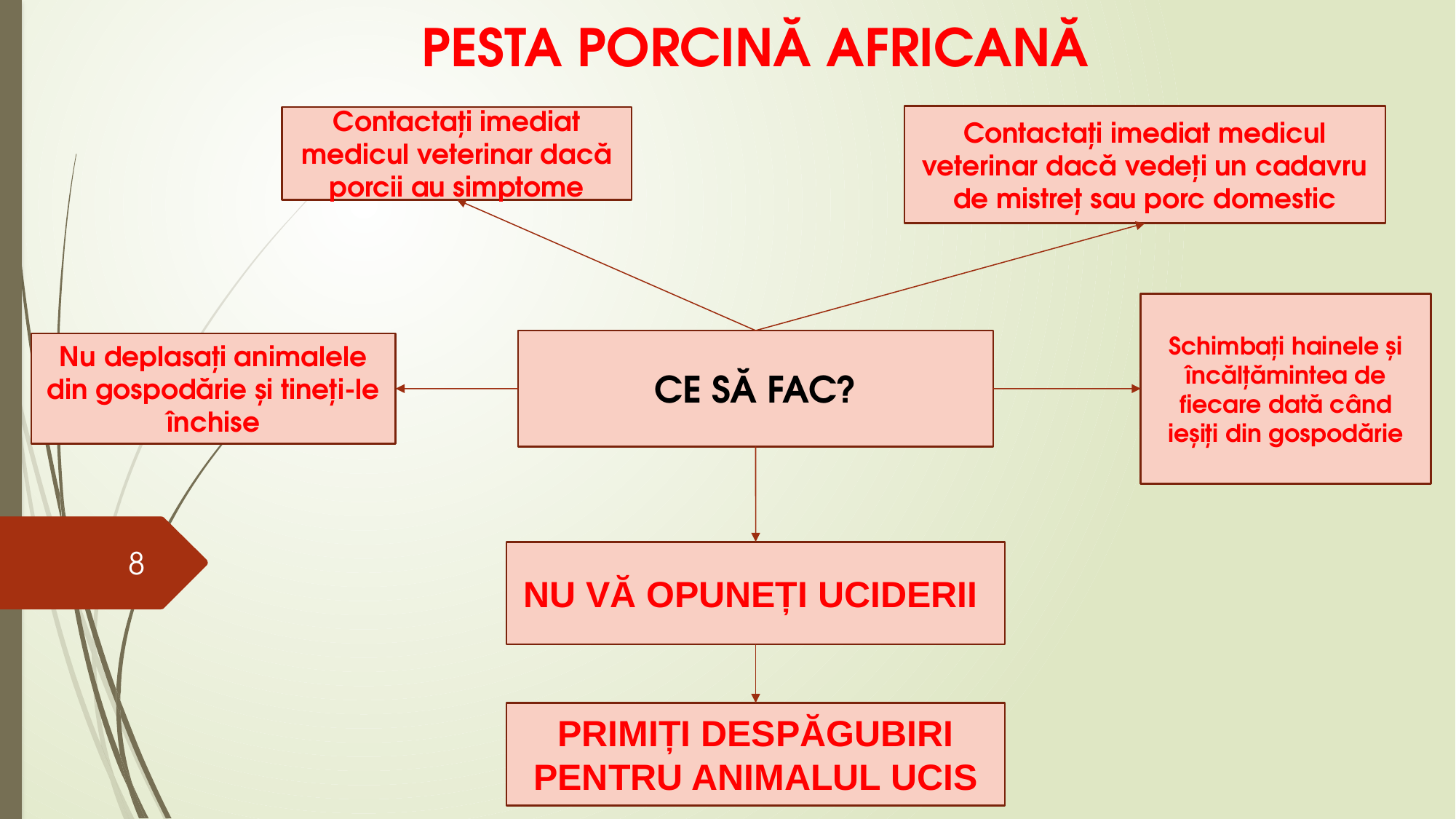

# PESTA PORCINĂ AFRICANĂ
Contactați imediat medicul veterinar dacă vedeți un cadavru de mistreț sau porc domestic
Contactați imediat medicul veterinar dacă porcii au simptome
Schimbați hainele și încălțămintea de fiecare dată când ieșiți din gospodărie
CE SĂ FAC?
Nu deplasați animalele din gospodărie și tineți-le închise
8
NU VĂ OPUNEȚI UCIDERII
PRIMIȚI DESPĂGUBIRI PENTRU ANIMALUL UCIS